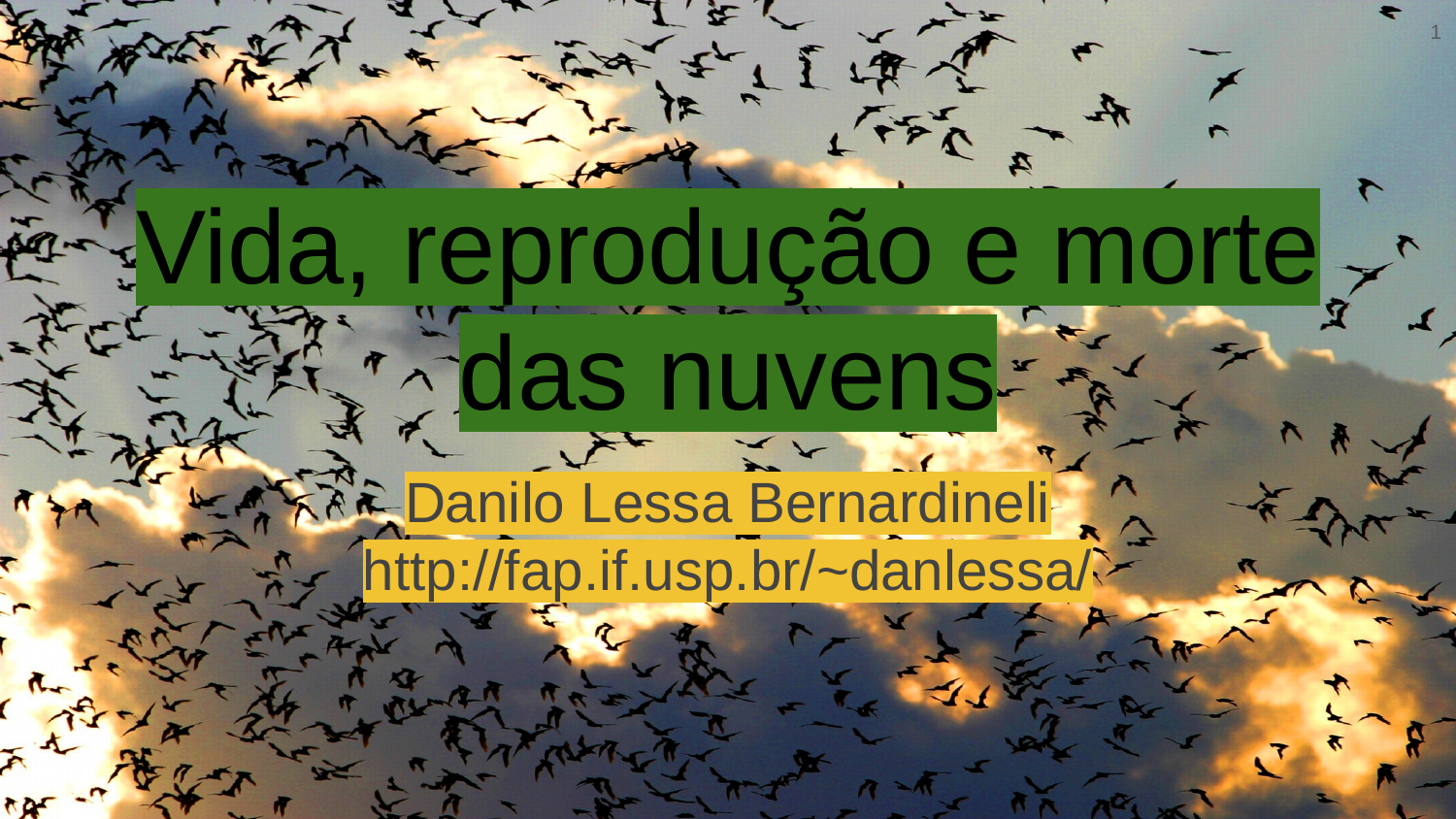

1
# Vida, reprodução e morte das nuvens
Danilo Lessa Bernardineli
http://fap.if.usp.br/~danlessa/